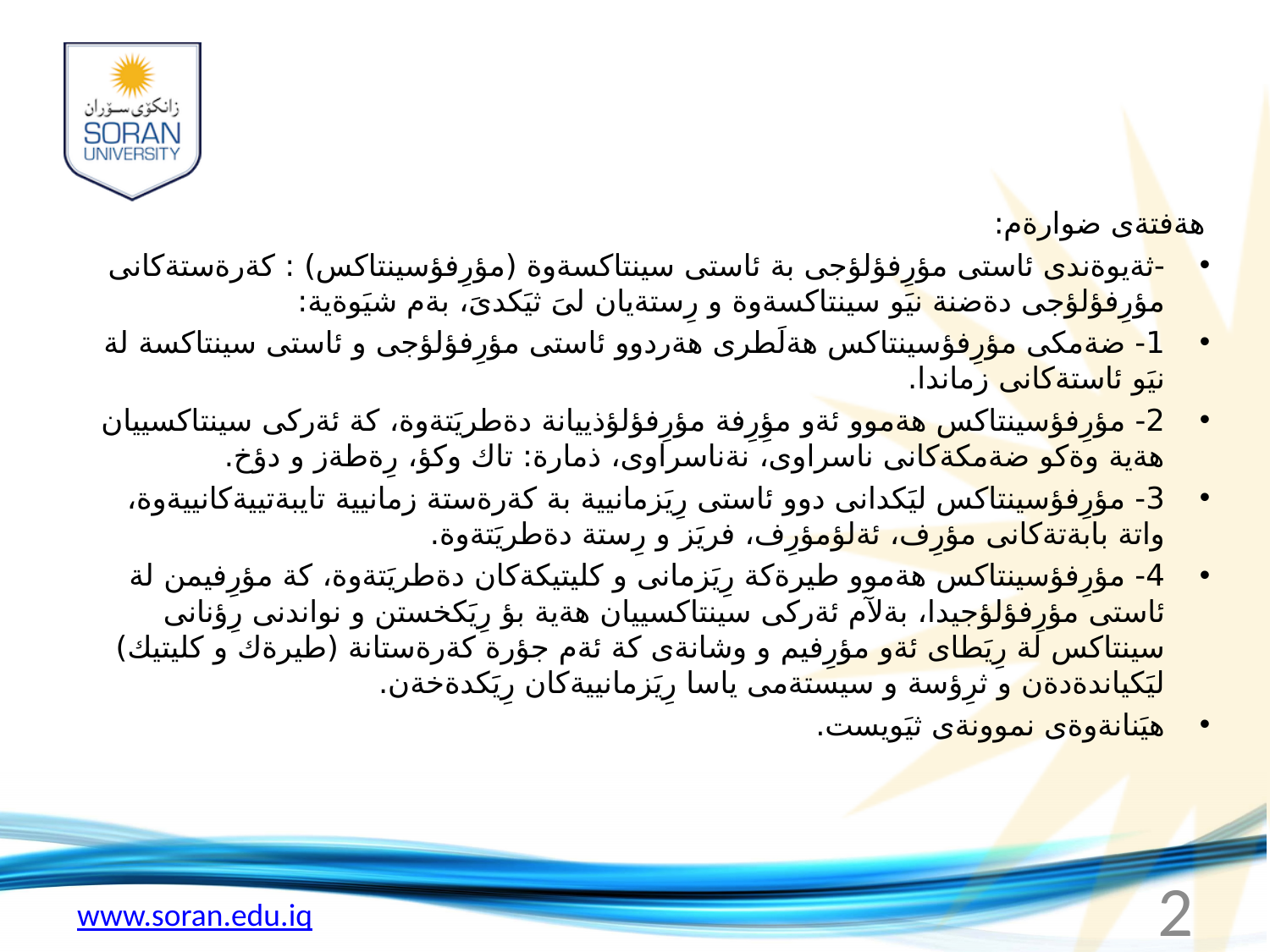

هةفتةى ضوارةم:
-ثةيوةندى ئاستى مؤرِفؤلؤجى بة ئاستى سينتاكسةوة (مؤرِفؤسينتاكس) : كةرةستةكانى مؤرِفؤلؤجى دةضنة نيَو سينتاكسةوة و رِستةيان لىَ ثيَكدىَ، بةم شيَوةية:
1- ضةمكى مؤرِفؤسينتاكس هةلَطرى هةردوو ئاستى مؤرِفؤلؤجى و ئاستى سينتاكسة لة نيَو ئاستةكانى زماندا.
2- مؤرِفؤسينتاكس هةموو ئةو مؤِرِفة مؤرِفؤلؤذييانة دةطريَتةوة، كة ئةركى سينتاكسييان هةية وةكو ضةمكةكانى ناسراوى، نةناسراوى، ذمارة: تاك وكؤ، رِةطةز و دؤخ.
3- مؤرِفؤسينتاكس ليَكدانى دوو ئاستى رِيَزمانيية بة كةرةستة زمانيية تايبةتييةكانييةوة، واتة بابةتةكانى مؤرِف، ئةلؤمؤرِف، فريَز و رِستة دةطريَتةوة.
4- مؤرِفؤسينتاكس هةموو طيرةكة رِيَزمانى و كليتيكةكان دةطريَتةوة، كة مؤرِفيمن لة ئاستى مؤرِفؤلؤجيدا، بةلآم ئةركى سينتاكسييان هةية بؤ رِيَكخستن و نواندنى رِؤنانى سينتاكس لة رِيَطاى ئةو مؤرِفيم و وشانةى كة ئةم جؤرة كةرةستانة (طيرةك و كليتيك) ليَكياندةدةن و ثرِؤسة و سيستةمى ياسا رِيَزمانييةكان رِيَكدةخةن.
هيَنانةوةى نموونةى ثيَويست.

2